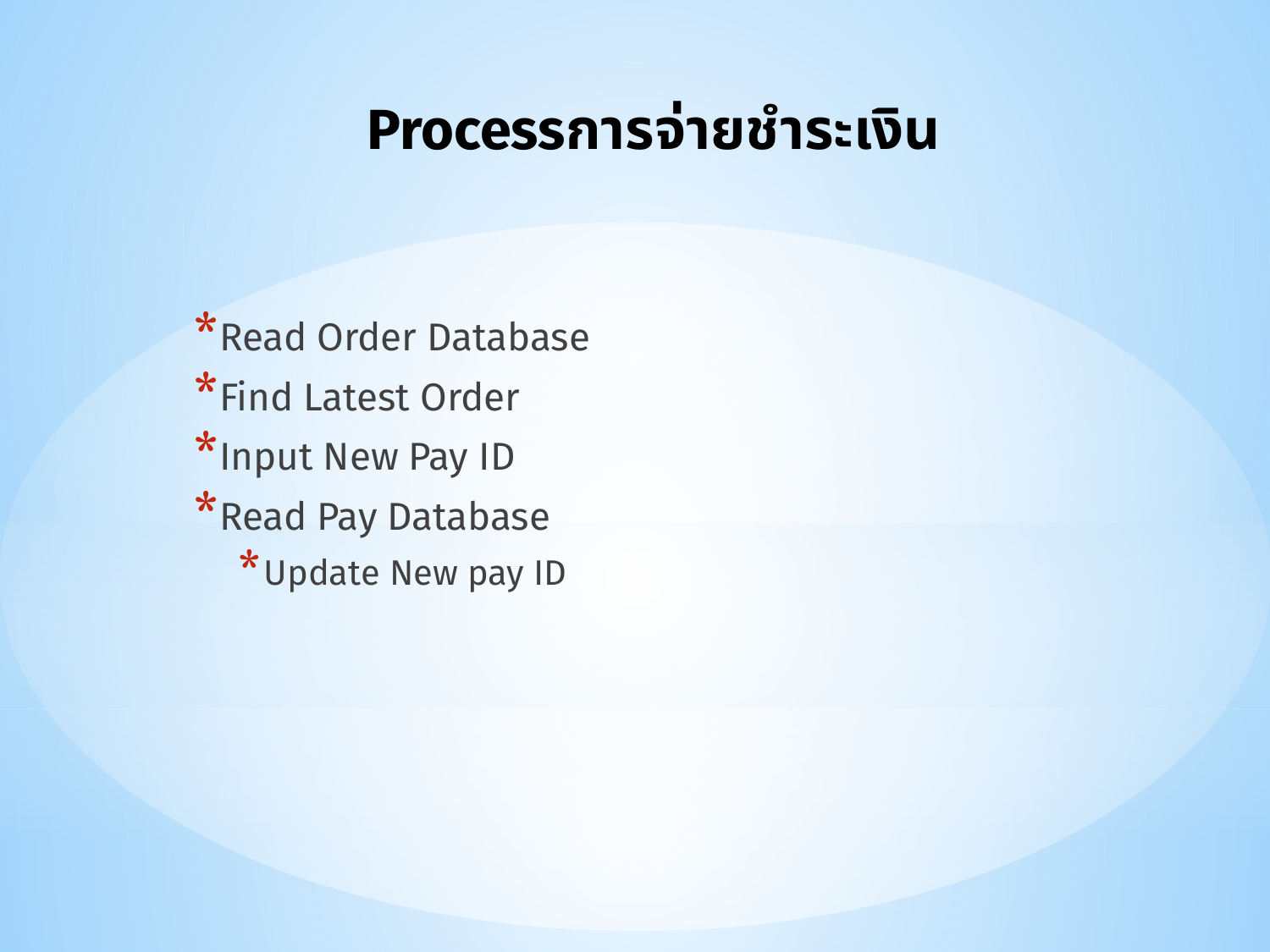

# Processการจ่ายชำระเงิน
Read Order Database
Find Latest Order
Input New Pay ID
Read Pay Database
Update New pay ID